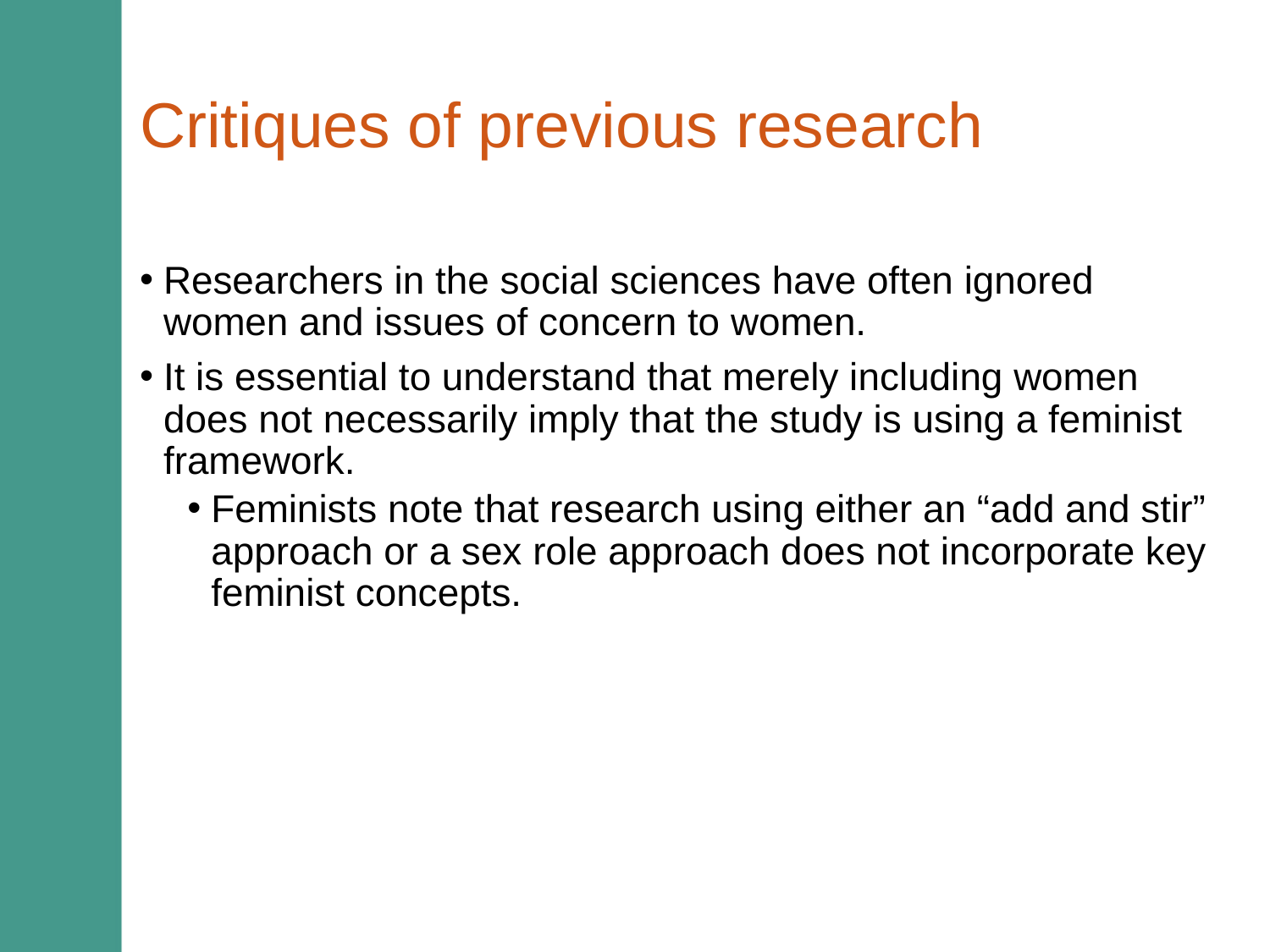

# Critiques of previous research
Researchers in the social sciences have often ignored women and issues of concern to women.
It is essential to understand that merely including women does not necessarily imply that the study is using a feminist framework.
Feminists note that research using either an “add and stir” approach or a sex role approach does not incorporate key feminist concepts.